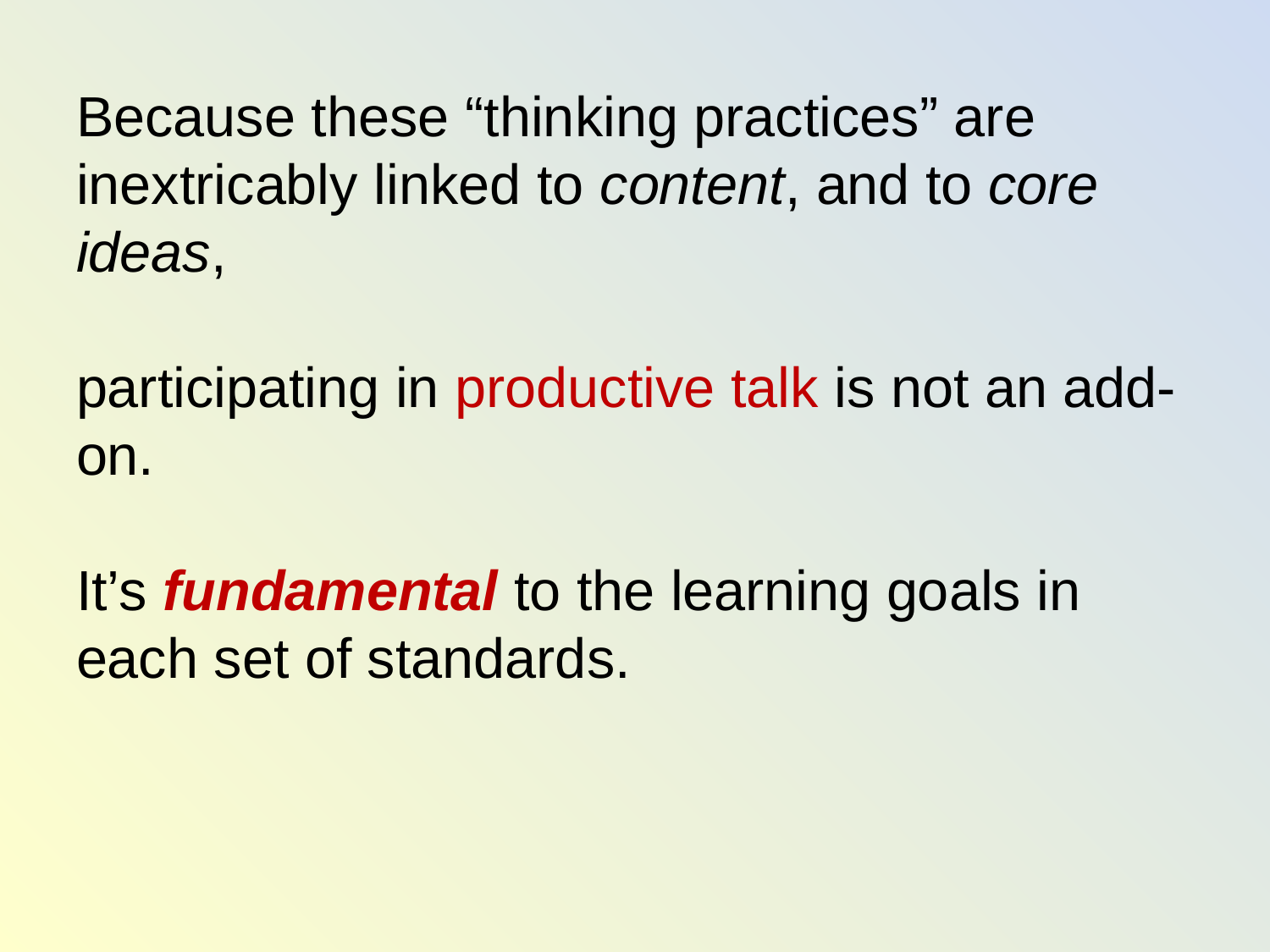

Because these “thinking practices” are inextricably linked to content, and to core ideas,
participating in productive talk is not an add-on.
It’s fundamental to the learning goals in each set of standards.